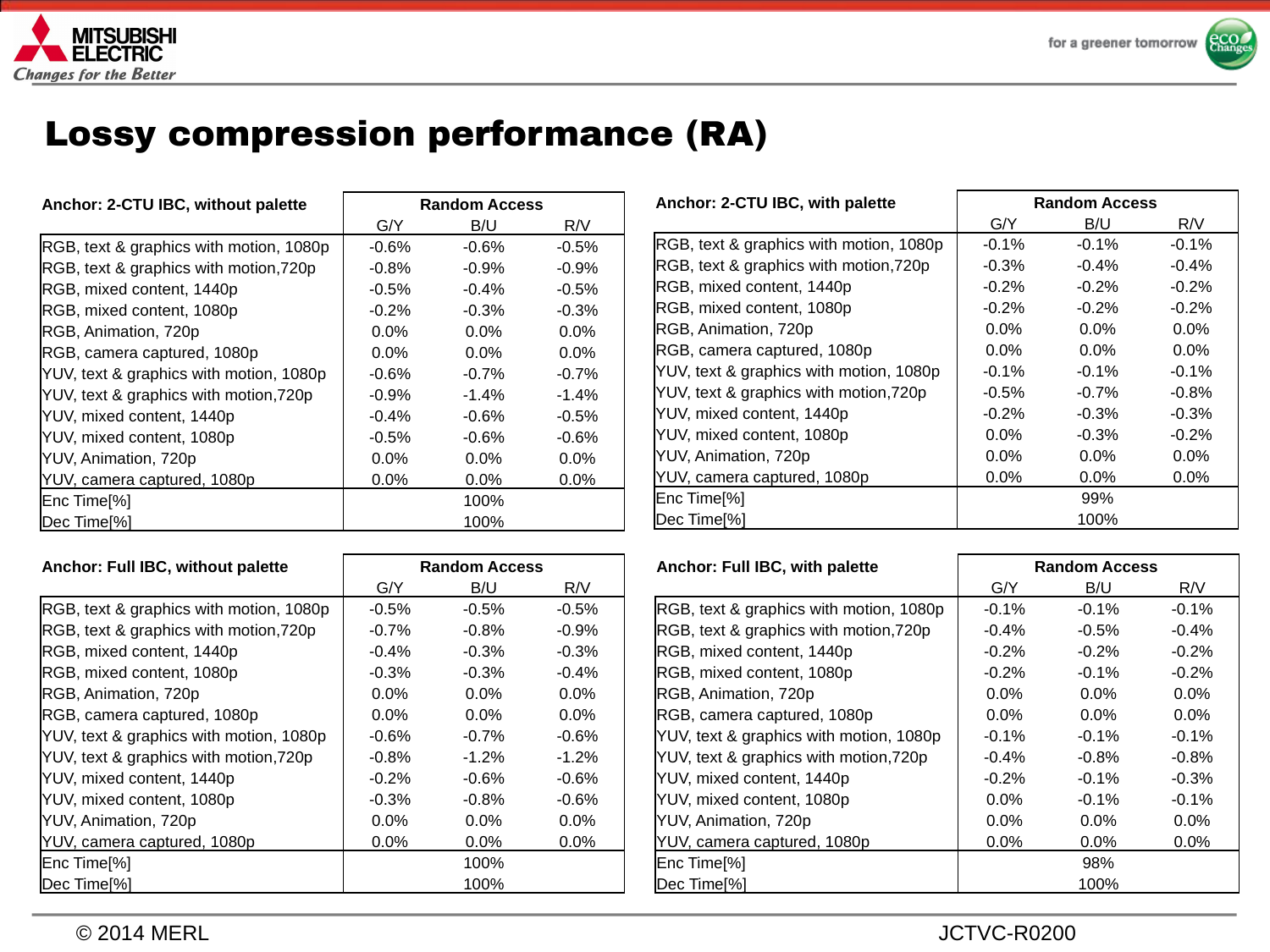

# Lossy compression performance (RA)
| Anchor: 2-CTU IBC, with palette | Random Access |  |  |
| --- | --- | --- | --- |
|  | G/Y | B/U | R/V |
| RGB, text & graphics with motion, 1080p | -0.1% | -0.1% | -0.1% |
| RGB, text & graphics with motion,720p | -0.3% | -0.4% | -0.4% |
| RGB, mixed content, 1440p | -0.2% | -0.2% | -0.2% |
| RGB, mixed content, 1080p | -0.2% | -0.2% | -0.2% |
| RGB, Animation, 720p | 0.0% | 0.0% | 0.0% |
| RGB, camera captured, 1080p | 0.0% | 0.0% | 0.0% |
| YUV, text & graphics with motion, 1080p | -0.1% | -0.1% | -0.1% |
| YUV, text & graphics with motion,720p | -0.5% | -0.7% | -0.8% |
| YUV, mixed content, 1440p | -0.2% | -0.3% | -0.3% |
| YUV, mixed content, 1080p | 0.0% | -0.3% | -0.2% |
| YUV, Animation, 720p | 0.0% | 0.0% | 0.0% |
| YUV, camera captured, 1080p | 0.0% | 0.0% | 0.0% |
| Enc Time[%] | 99% |  |  |
| Dec Time[%] | 100% |  |  |
| Anchor: 2-CTU IBC, without palette | Random Access |  |  |
| --- | --- | --- | --- |
|  | G/Y | B/U | R/V |
| RGB, text & graphics with motion, 1080p | -0.6% | -0.6% | -0.5% |
| RGB, text & graphics with motion,720p | -0.8% | -0.9% | -0.9% |
| RGB, mixed content, 1440p | -0.5% | -0.4% | -0.5% |
| RGB, mixed content, 1080p | -0.2% | -0.3% | -0.3% |
| RGB, Animation, 720p | 0.0% | 0.0% | 0.0% |
| RGB, camera captured, 1080p | 0.0% | 0.0% | 0.0% |
| YUV, text & graphics with motion, 1080p | -0.6% | -0.7% | -0.7% |
| YUV, text & graphics with motion,720p | -0.9% | -1.4% | -1.4% |
| YUV, mixed content, 1440p | -0.4% | -0.6% | -0.5% |
| YUV, mixed content, 1080p | -0.5% | -0.6% | -0.6% |
| YUV, Animation, 720p | 0.0% | 0.0% | 0.0% |
| YUV, camera captured, 1080p | 0.0% | 0.0% | 0.0% |
| Enc Time[%] | 100% |  |  |
| Dec Time[%] | 100% |  |  |
| Anchor: Full IBC, without palette | Random Access |  |  |
| --- | --- | --- | --- |
|  | G/Y | B/U | R/V |
| RGB, text & graphics with motion, 1080p | -0.5% | -0.5% | -0.5% |
| RGB, text & graphics with motion,720p | -0.7% | -0.8% | -0.9% |
| RGB, mixed content, 1440p | -0.4% | -0.3% | -0.3% |
| RGB, mixed content, 1080p | -0.3% | -0.3% | -0.4% |
| RGB, Animation, 720p | 0.0% | 0.0% | 0.0% |
| RGB, camera captured, 1080p | 0.0% | 0.0% | 0.0% |
| YUV, text & graphics with motion, 1080p | -0.6% | -0.7% | -0.6% |
| YUV, text & graphics with motion,720p | -0.8% | -1.2% | -1.2% |
| YUV, mixed content, 1440p | -0.2% | -0.6% | -0.6% |
| YUV, mixed content, 1080p | -0.3% | -0.8% | -0.6% |
| YUV, Animation, 720p | 0.0% | 0.0% | 0.0% |
| YUV, camera captured, 1080p | 0.0% | 0.0% | 0.0% |
| Enc Time[%] | 100% |  |  |
| Dec Time[%] | 100% |  |  |
| Anchor: Full IBC, with palette | Random Access |  |  |
| --- | --- | --- | --- |
|  | G/Y | B/U | R/V |
| RGB, text & graphics with motion, 1080p | -0.1% | -0.1% | -0.1% |
| RGB, text & graphics with motion,720p | -0.4% | -0.5% | -0.4% |
| RGB, mixed content, 1440p | -0.2% | -0.2% | -0.2% |
| RGB, mixed content, 1080p | -0.2% | -0.1% | -0.2% |
| RGB, Animation, 720p | 0.0% | 0.0% | 0.0% |
| RGB, camera captured, 1080p | 0.0% | 0.0% | 0.0% |
| YUV, text & graphics with motion, 1080p | -0.1% | -0.1% | -0.1% |
| YUV, text & graphics with motion,720p | -0.4% | -0.8% | -0.8% |
| YUV, mixed content, 1440p | -0.2% | -0.1% | -0.3% |
| YUV, mixed content, 1080p | 0.0% | -0.1% | -0.1% |
| YUV, Animation, 720p | 0.0% | 0.0% | 0.0% |
| YUV, camera captured, 1080p | 0.0% | 0.0% | 0.0% |
| Enc Time[%] | 98% |  |  |
| Dec Time[%] | 100% |  |  |